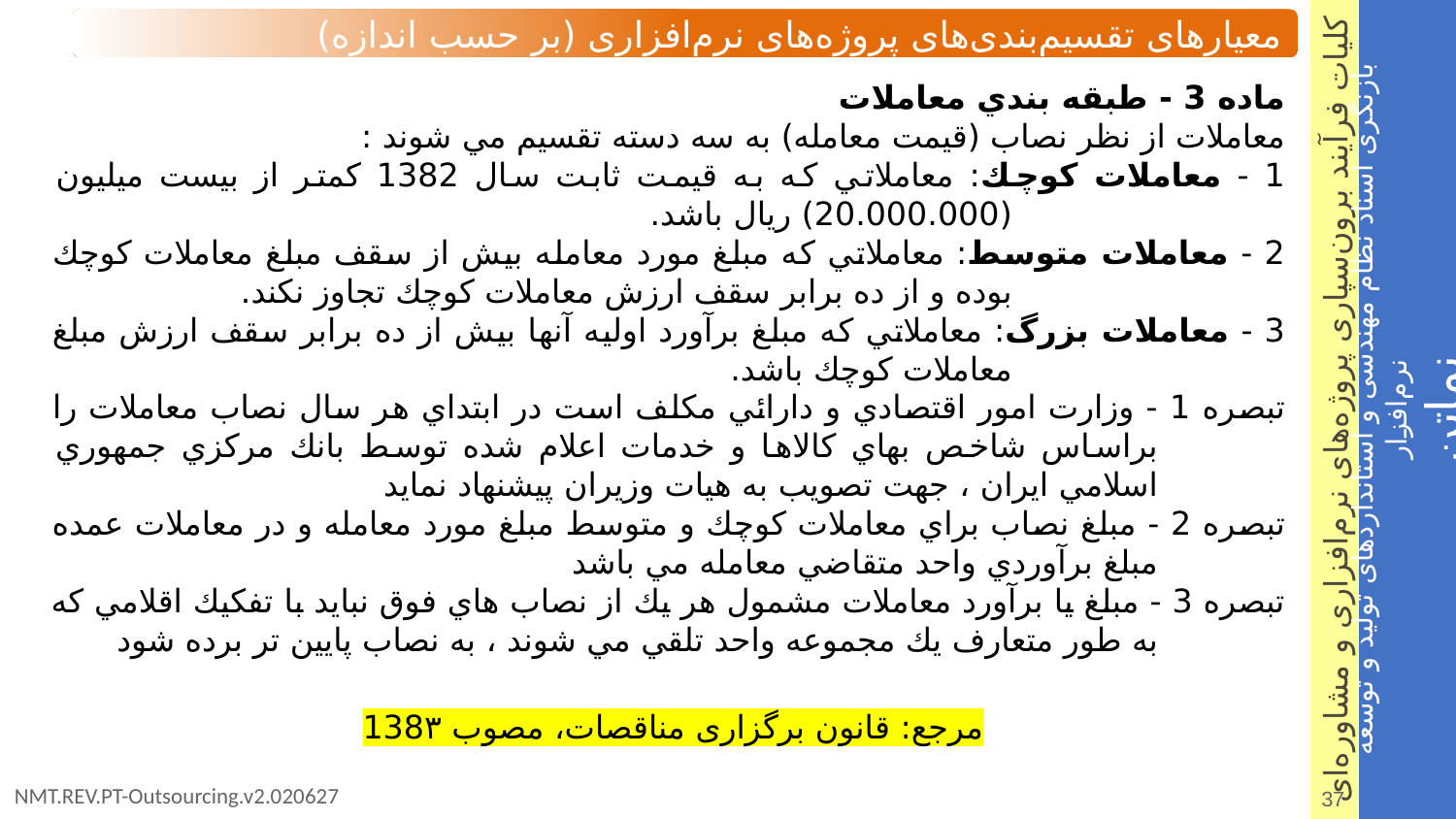

معیارهای تقسیم‌بندی‌های پروژه‌های نرم‌افزاری (بر حسب اندازه)
ماده 3 - طبقه بندي معاملات
معاملات از نظر نصاب (قيمت معامله) به سه دسته تقسيم مي شوند :
1 - معاملات كوچك: معاملاتي كه به قيمت ثابت سال 1382 كمتر از بيست ميليون (20.000.000) ريال باشد.
2 - معاملات متوسط: معاملاتي كه مبلغ مورد معامله بيش از سقف مبلغ معاملات كوچك بوده و از ده برابر سقف ارزش معاملات كوچك تجاوز نكند.
3 - معاملات بزرگ: معاملاتي كه مبلغ برآورد اوليه آنها بيش از ده برابر سقف ارزش مبلغ معاملات كوچك باشد.
تبصره 1 - وزارت امور اقتصادي و دارائي مكلف است در ابتداي هر سال نصاب معاملات را براساس شاخص بهاي كالاها و خدمات اعلام شده توسط بانك مركزي جمهوري اسلامي ايران ، جهت تصويب به هيات وزيران پيشنهاد نمايد
تبصره 2 - مبلغ نصاب براي معاملات كوچك و متوسط مبلغ مورد معامله و در معاملات عمده مبلغ برآوردي واحد متقاضي معامله مي باشد
تبصره 3 - مبلغ يا برآورد معاملات مشمول هر يك از نصاب هاي فوق نبايد با تفكيك اقلامي كه به طور متعارف يك مجموعه واحد تلقي مي شوند ، به نصاب پايين تر برده شود

مرجع: قانون برگزاری مناقصات، مصوب 138۳

37